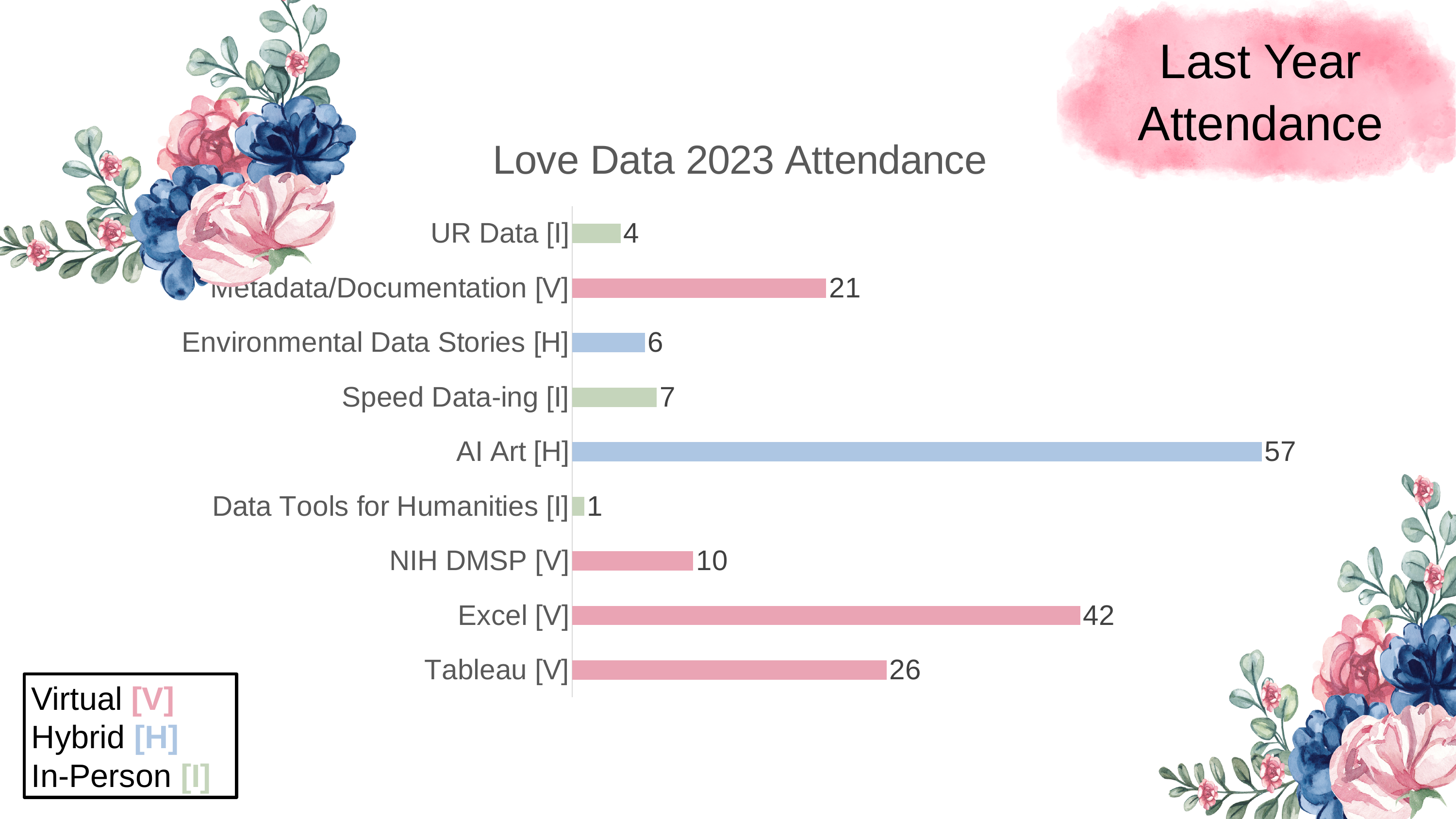

Last Year Attendance

### Chart: Love Data 2023 Attendance

| Category |  |
|---|---|
| Tableau [V] | 26.0 |
| Excel [V] | 42.0 |
| NIH DMSP [V] | 10.0 |
| Data Tools for Humanities [I] | 1.0 |
| AI Art [H] | 57.0 |
| Speed Data-ing [I] | 7.0 |
| Environmental Data Stories [H] | 6.0 |
| Metadata/Documentation [V] | 21.0 |
| UR Data [I] | 4.0 |
Virtual [V]
Hybrid [H]
In-Person [I]